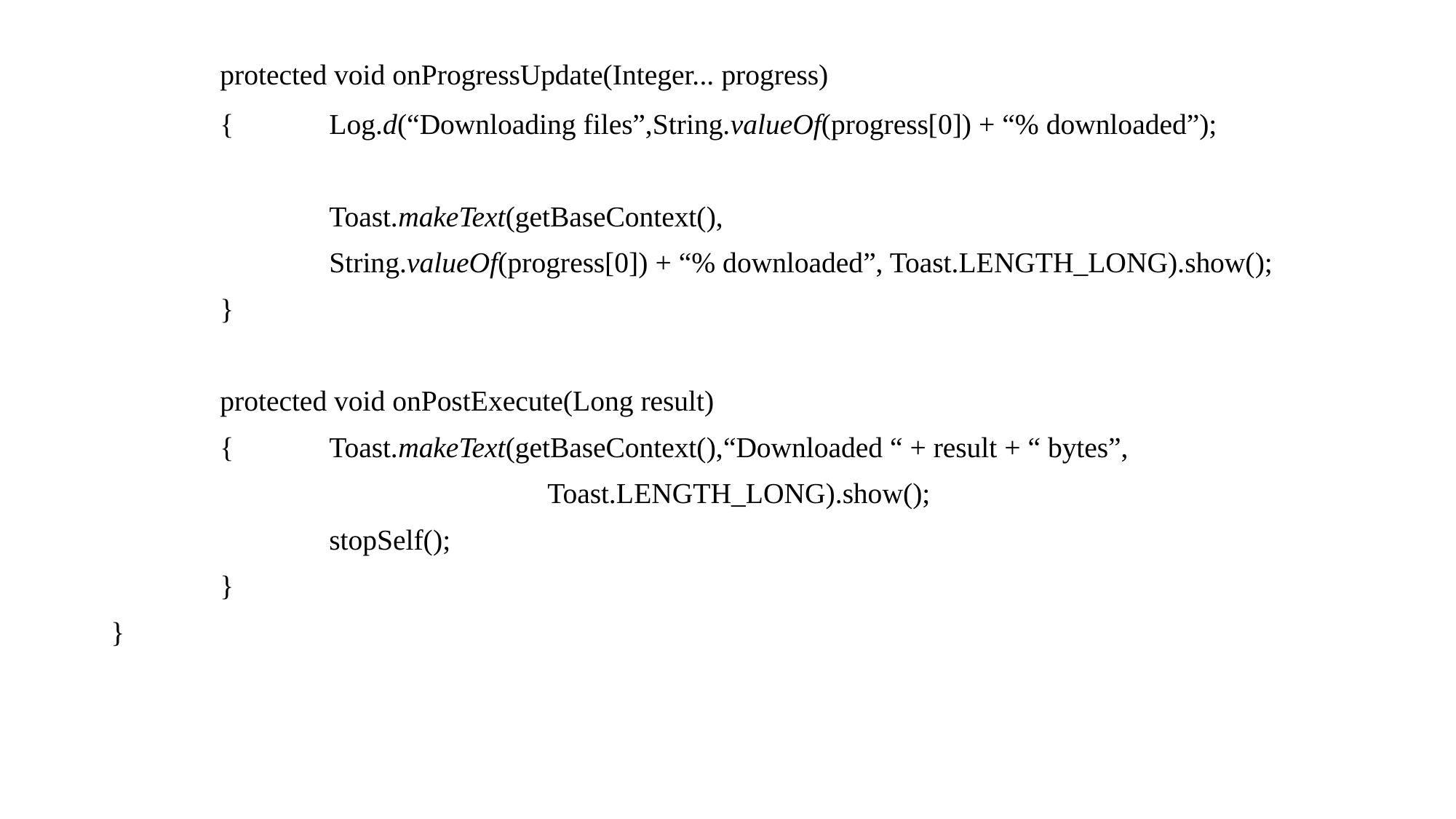

protected void onProgressUpdate(Integer... progress)
	{	Log.d(“Downloading files”,String.valueOf(progress[0]) + “% downloaded”);

		Toast.makeText(getBaseContext(),
		String.valueOf(progress[0]) + “% downloaded”, Toast.LENGTH_LONG).show();
	}

	protected void onPostExecute(Long result)
	{	Toast.makeText(getBaseContext(),“Downloaded “ + result + “ bytes”,
				Toast.LENGTH_LONG).show();
		stopSelf();
	}
}